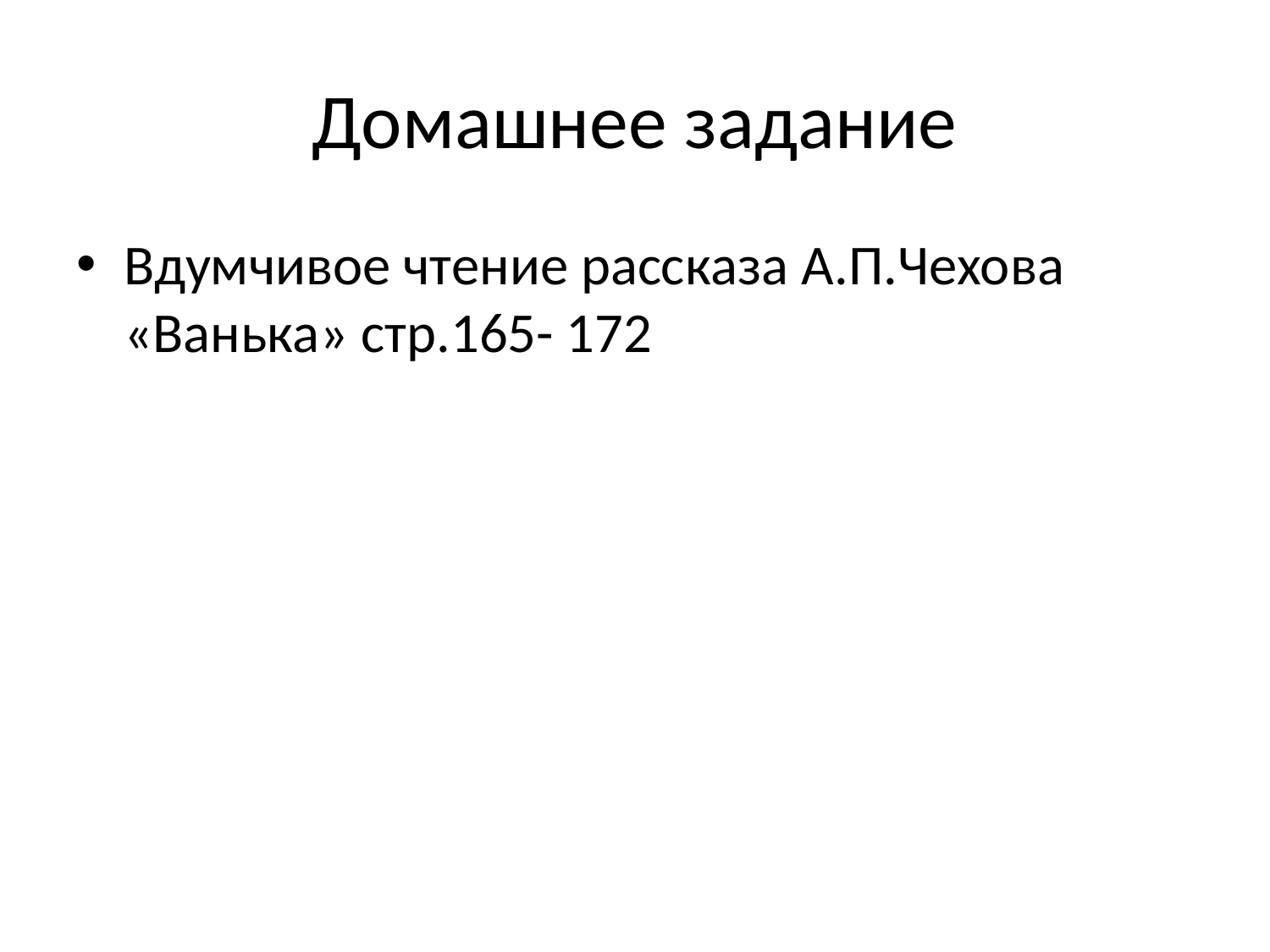

# Домашнее задание
Вдумчивое чтение рассказа А.П.Чехова «Ванька» стр.165- 172